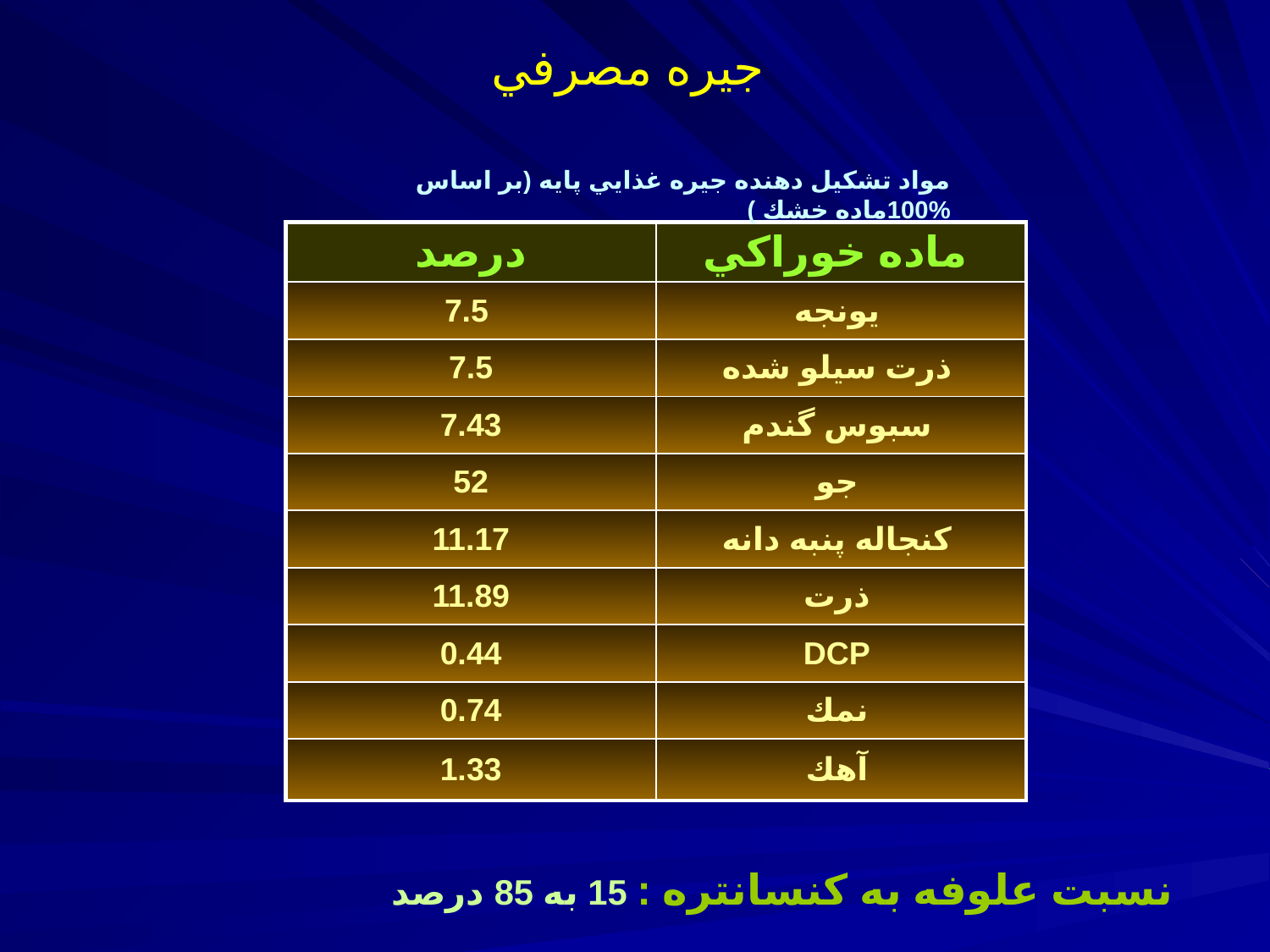

# جيره مصرفي
مواد تشكيل دهنده جيره غذايي پايه (بر اساس  %100ماده خشك )
| درصد | ماده خوراكي |
| --- | --- |
| 7.5 | يونجه |
| 7.5 | ذرت سيلو شده |
| 7.43 | سبوس گندم |
| 52 | جو |
| 11.17 | كنجاله پنبه دانه |
| 11.89 | ذرت |
| 0.44 | DCP |
| 0.74 | نمك |
| 1.33 | آهك |
                   نسبت علوفه به كنسانتره : 15 به 85 درصد